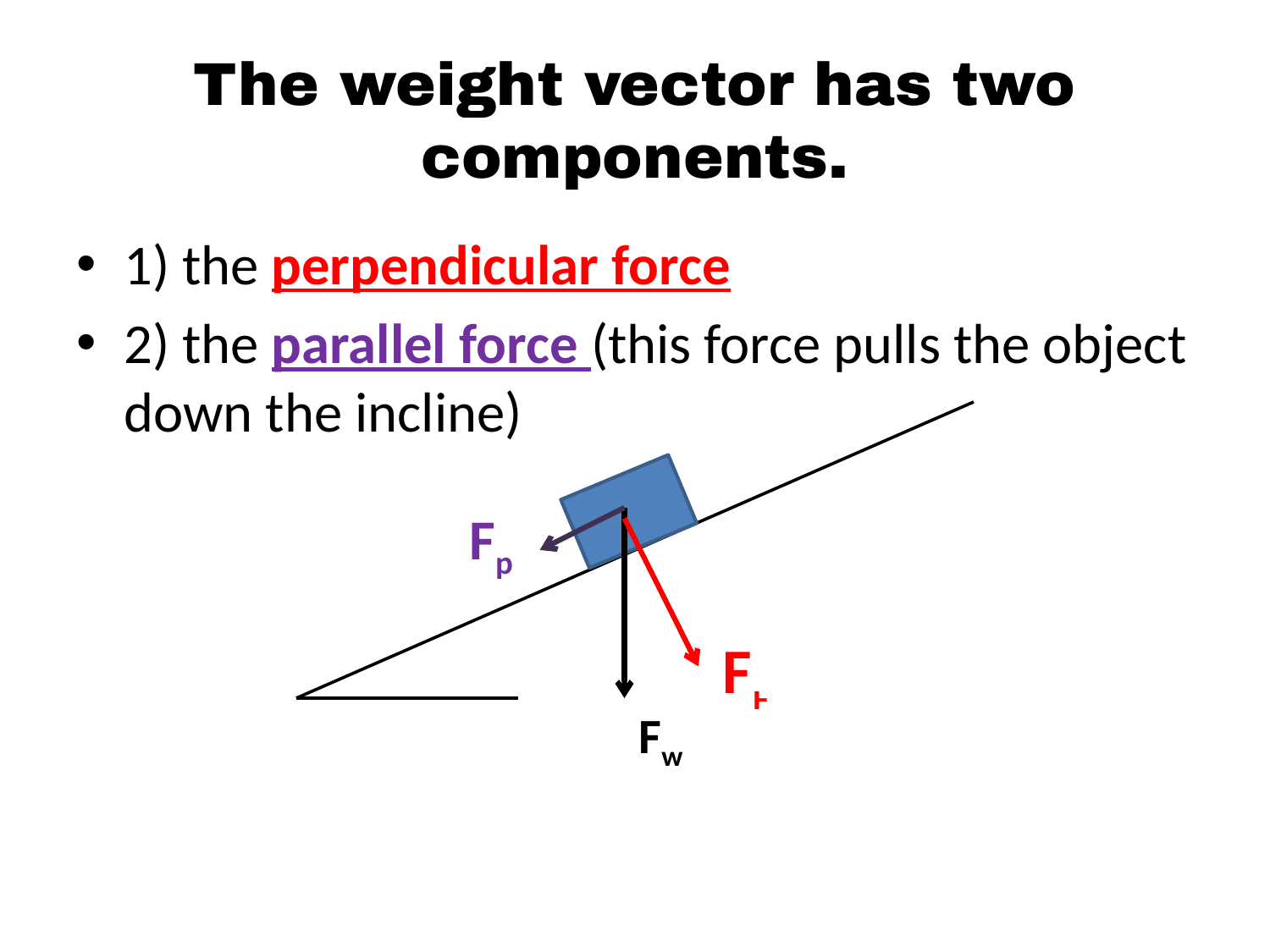

# The weight vector has two components.
1) the perpendicular force
2) the parallel force (this force pulls the object down the incline)

Fp
Fⱶ
Fw